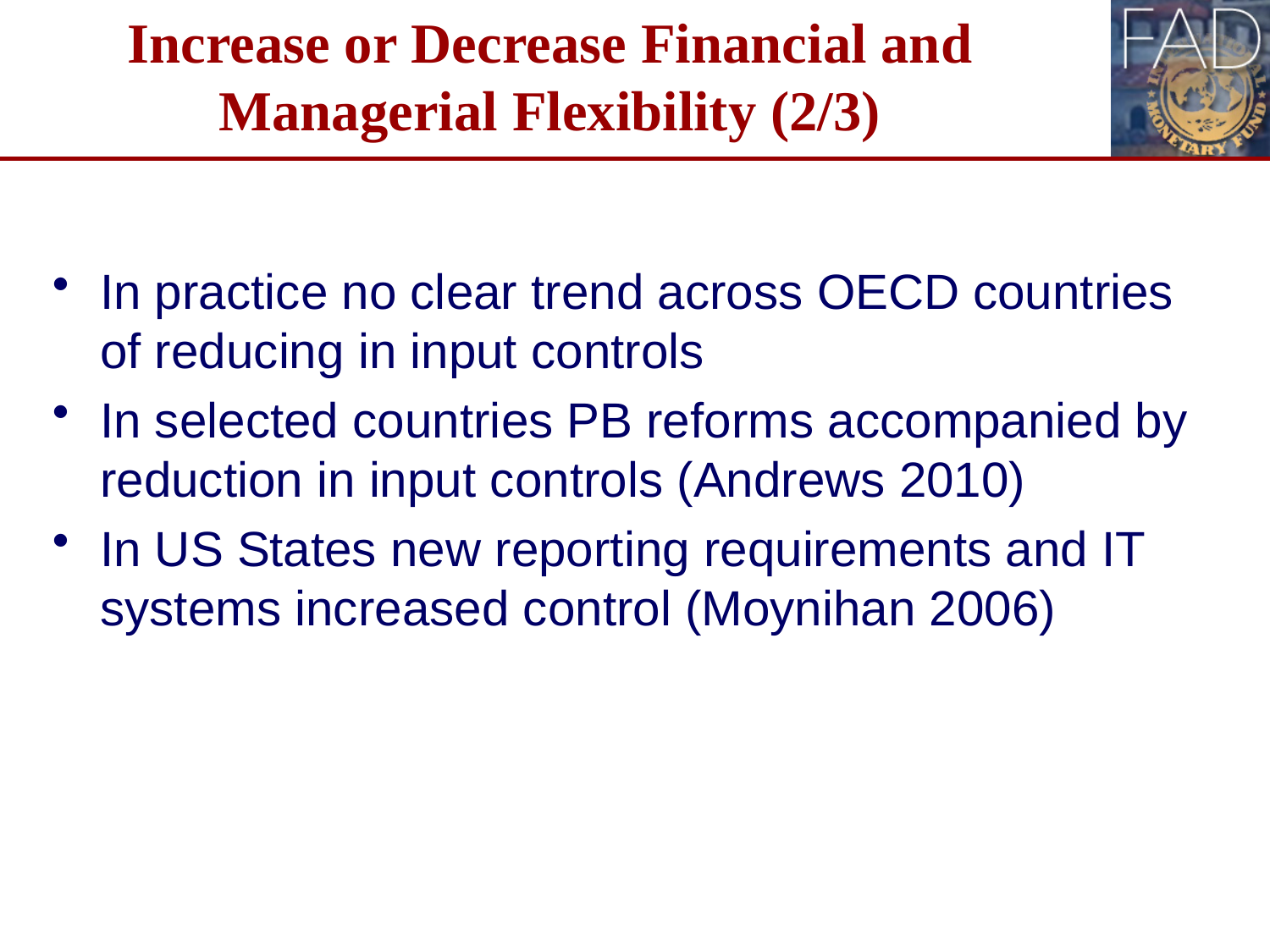

# Increase or Decrease Financial and Managerial Flexibility (2/3)
In practice no clear trend across OECD countries of reducing in input controls
In selected countries PB reforms accompanied by reduction in input controls (Andrews 2010)
In US States new reporting requirements and IT systems increased control (Moynihan 2006)

16